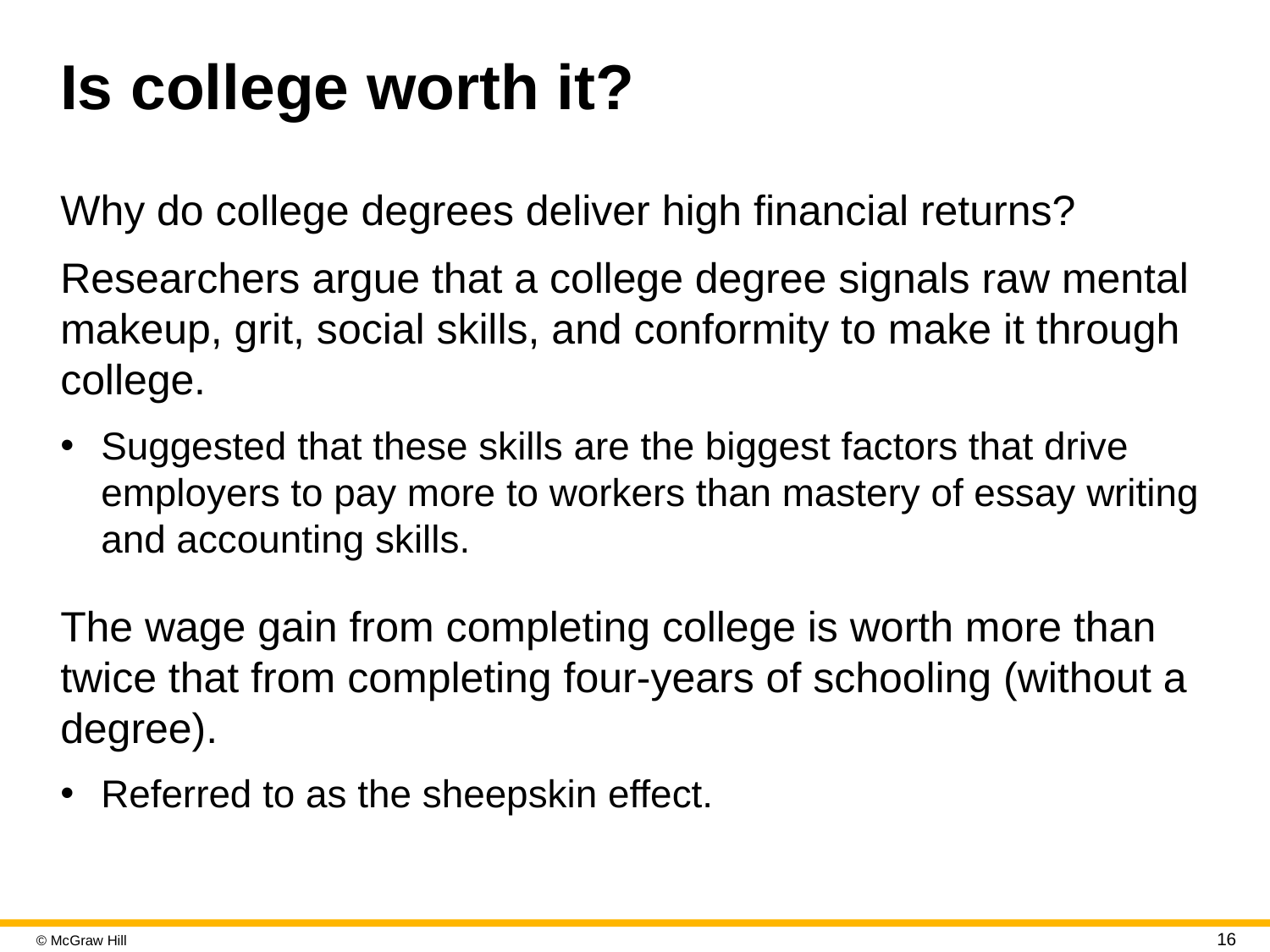

# Is college worth it?
Why do college degrees deliver high financial returns?
Researchers argue that a college degree signals raw mental makeup, grit, social skills, and conformity to make it through college.
Suggested that these skills are the biggest factors that drive employers to pay more to workers than mastery of essay writing and accounting skills.
The wage gain from completing college is worth more than twice that from completing four-years of schooling (without a degree).
Referred to as the sheepskin effect.